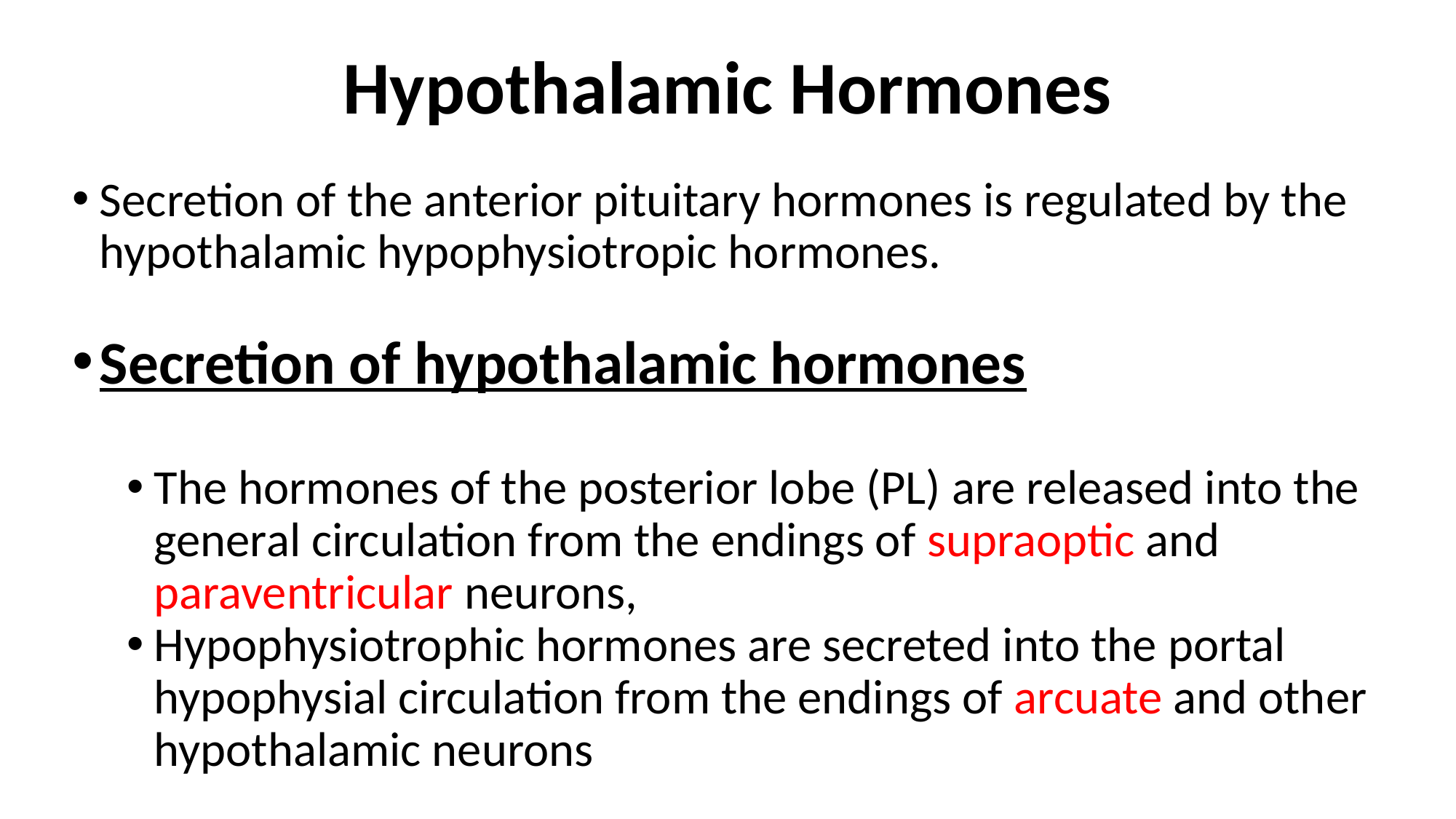

# Hypothalamic Hormones
Secretion of the anterior pituitary hormones is regulated by the hypothalamic hypophysiotropic hormones.

Secretion of hypothalamic hormones

The hormones of the posterior lobe (PL) are released into the general circulation from the endings of supraoptic and paraventricular neurons,
Hypophysiotrophic hormones are secreted into the portal hypophysial circulation from the endings of arcuate and other hypothalamic neurons